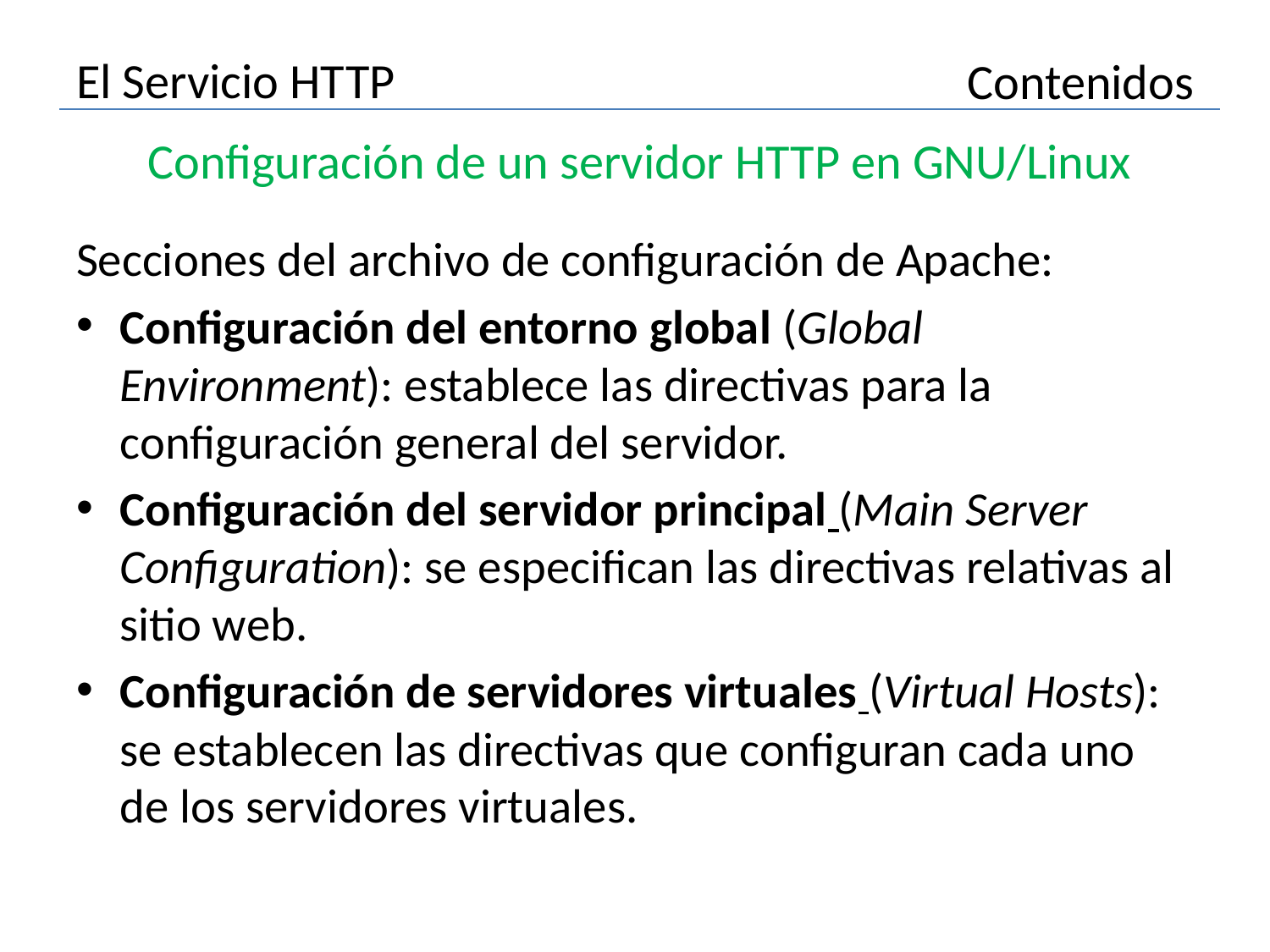

# El Servicio HTTP
Contenidos
Configuración de un servidor HTTP en GNU/Linux
Secciones del archivo de configuración de Apache:
Configuración del entorno global (Global Environment): establece las directivas para la configuración general del servidor.
Configuración del servidor principal (Main Server Configuration): se especifican las directivas relativas al sitio web.
Configuración de servidores virtuales (Virtual Hosts): se establecen las directivas que configuran cada uno de los servidores virtuales.